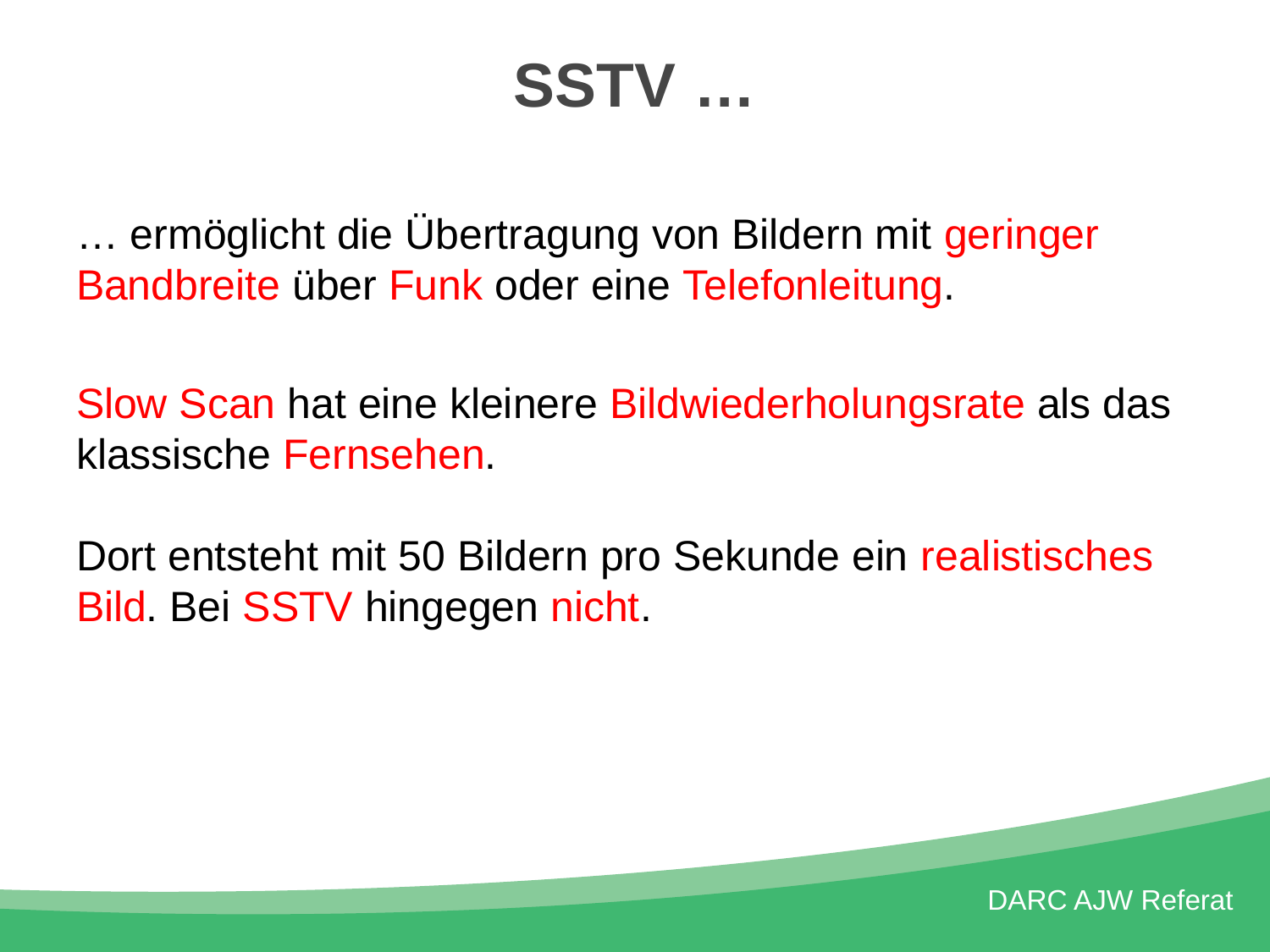

# SSTV …
… ermöglicht die Übertragung von Bildern mit geringer Bandbreite über Funk oder eine Telefonleitung.

Slow Scan hat eine kleinere Bildwiederholungsrate als das klassische Fernsehen.
Dort entsteht mit 50 Bildern pro Sekunde ein realistisches Bild. Bei SSTV hingegen nicht.